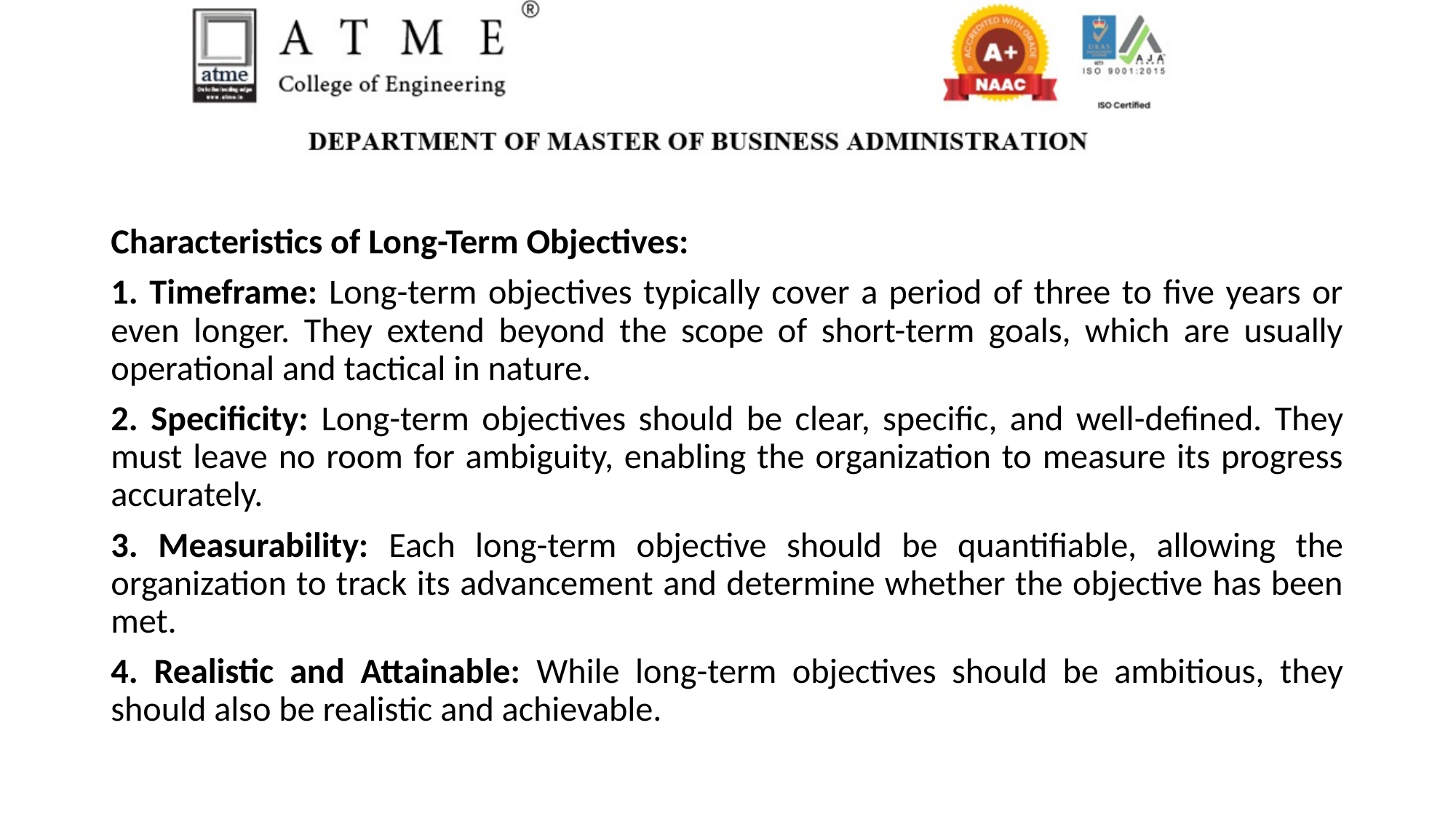

Characteristics of Long-Term Objectives:
1. Timeframe: Long-term objectives typically cover a period of three to five years or even longer. They extend beyond the scope of short-term goals, which are usually operational and tactical in nature.
2. Specificity: Long-term objectives should be clear, specific, and well-defined. They must leave no room for ambiguity, enabling the organization to measure its progress accurately.
3. Measurability: Each long-term objective should be quantifiable, allowing the organization to track its advancement and determine whether the objective has been met.
4. Realistic and Attainable: While long-term objectives should be ambitious, they should also be realistic and achievable.